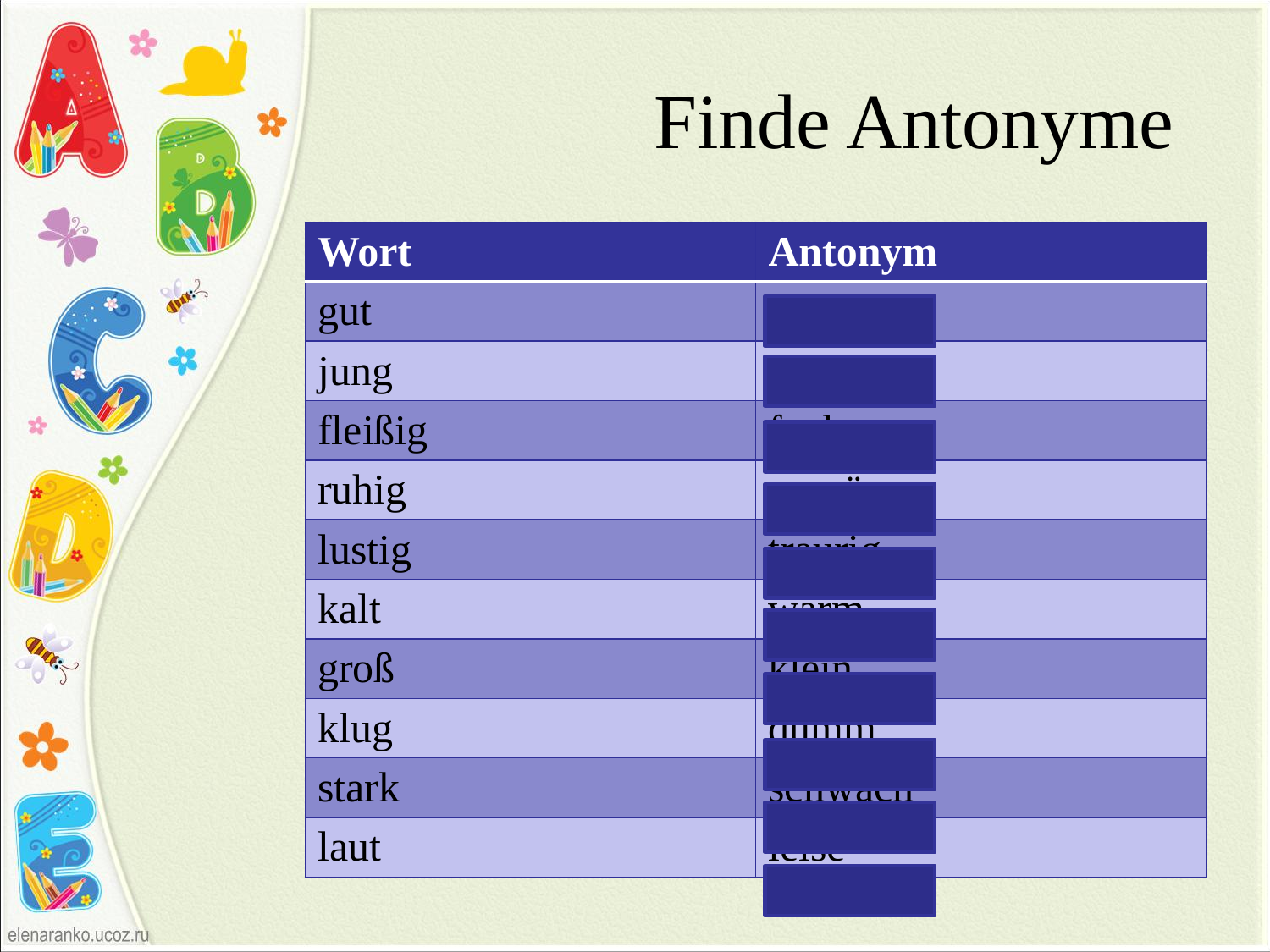

# Finde Antonyme
| Wort | Antonym |
| --- | --- |
| gut | schlecht |
| jung | alt |
| fleißig | faul |
| ruhig | nervös |
| lustig | traurig |
| kalt | warm |
| groß | klein |
| klug | dumm |
| stark | schwach |
| laut | leise |